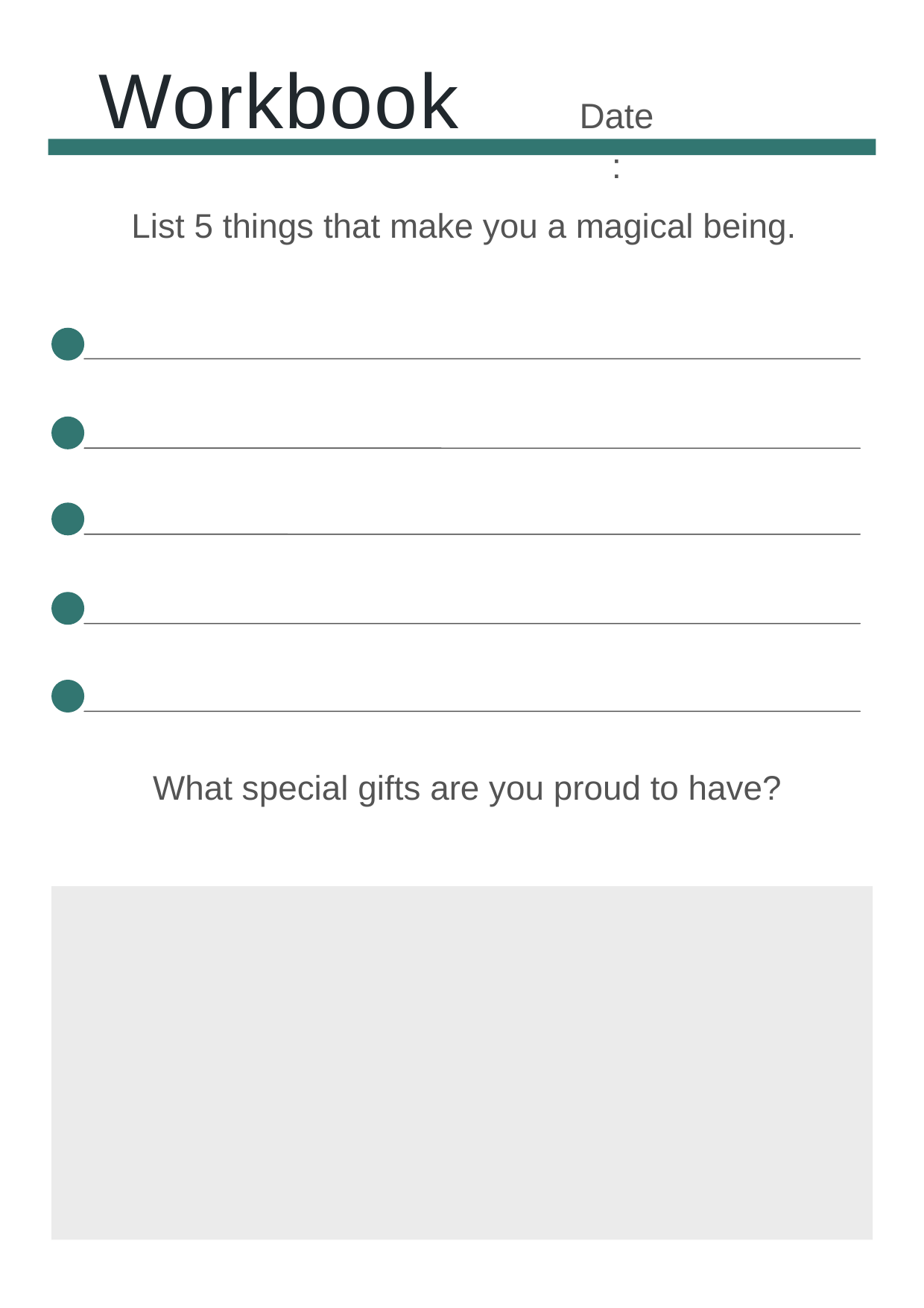

Workbook
Date:

List 5 things that make you a magical being.

What special gifts are you proud to have?